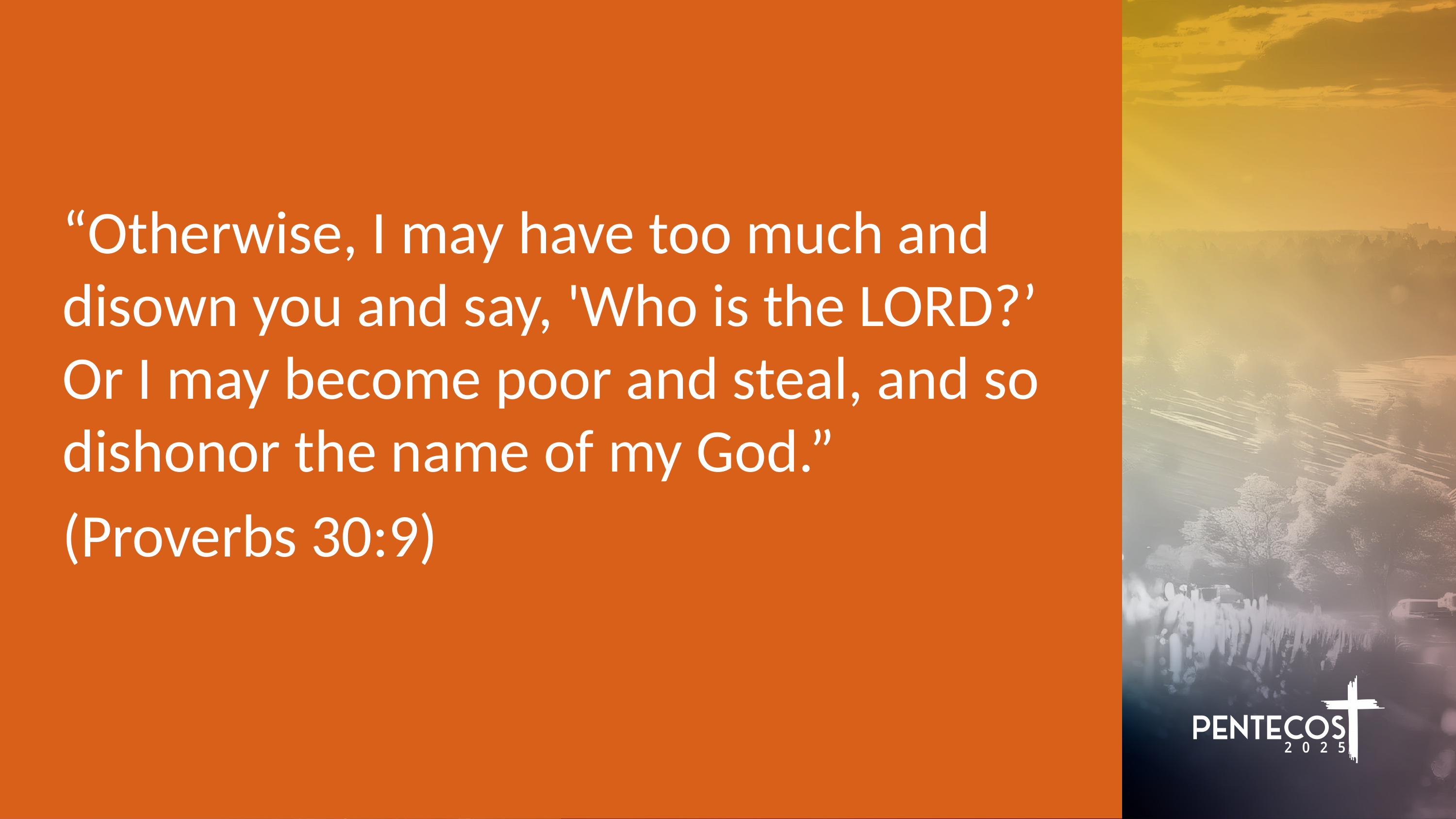

“Otherwise, I may have too much and disown you and say, 'Who is the LORD?’ Or I may become poor and steal, and so dishonor the name of my God.”
(Proverbs 30:9)